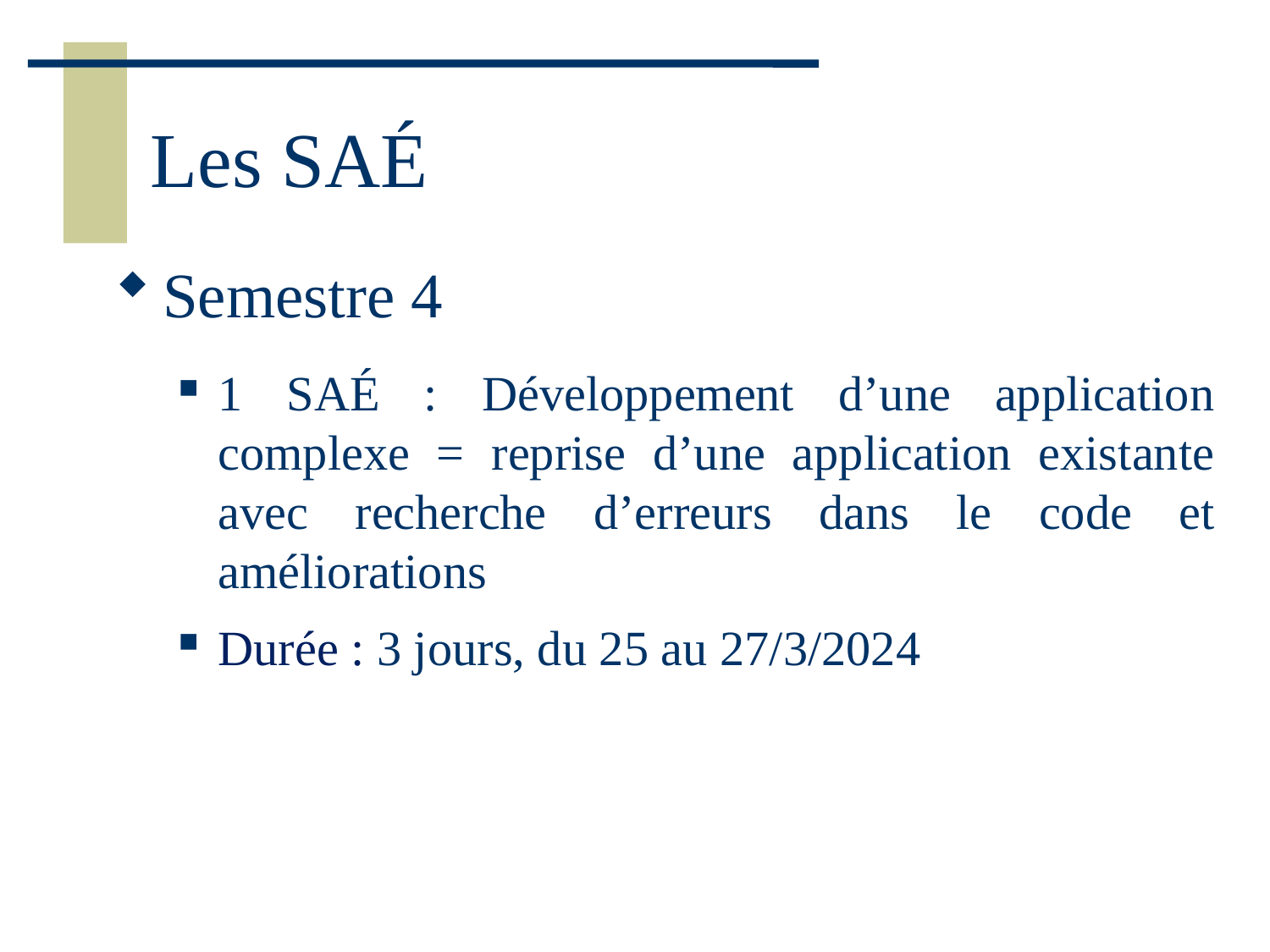

# Les SAÉ
Semestre 4

1 SAÉ : Développement d’une application complexe = reprise d’une application existante avec recherche d’erreurs dans le code et améliorations
Durée : 3 jours, du 25 au 27/3/2024